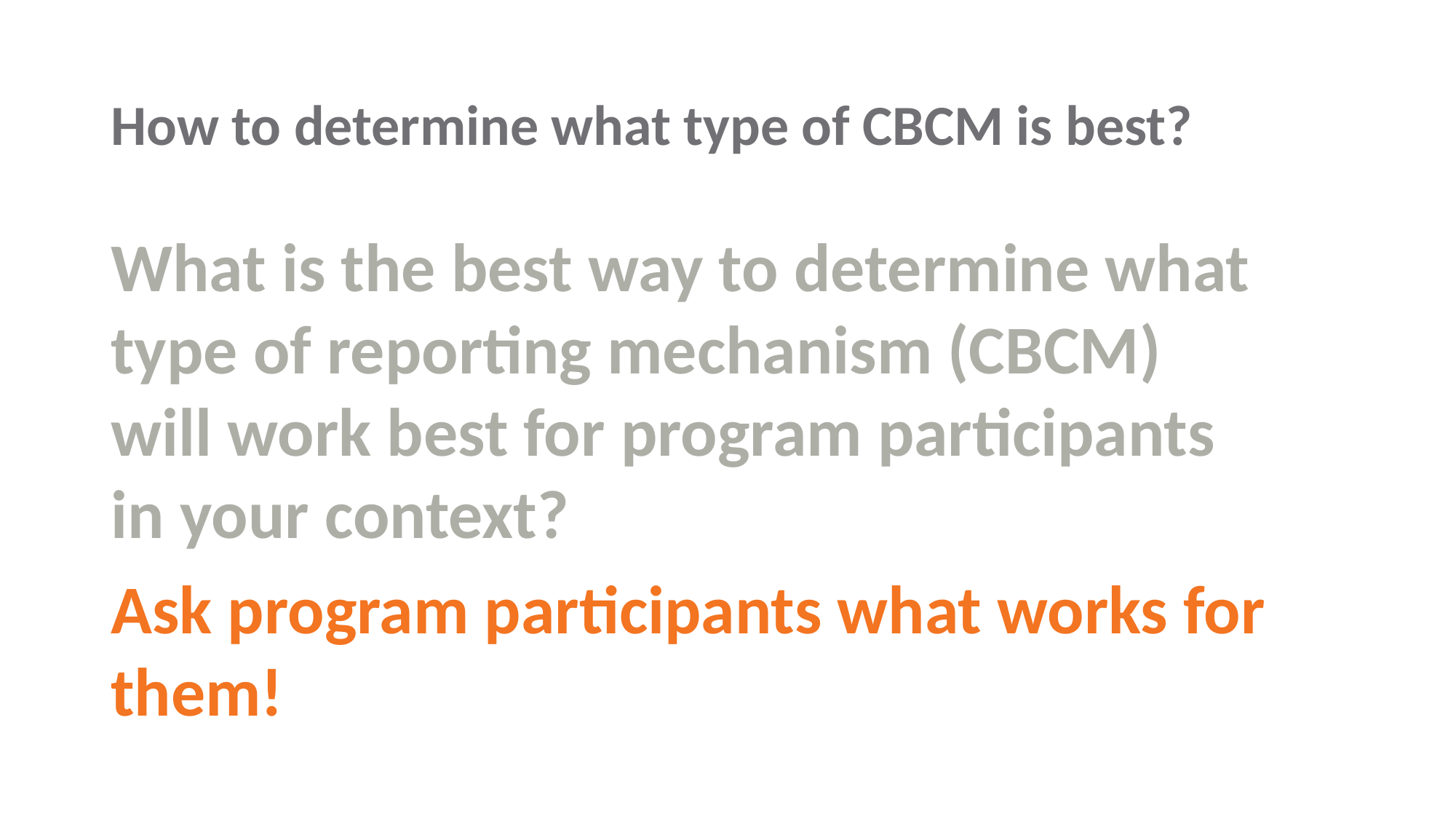

# How to determine what type of CBCM is best?
What is the best way to determine what type of reporting mechanism (CBCM) will work best for program participants in your context?
Ask program participants what works for them!